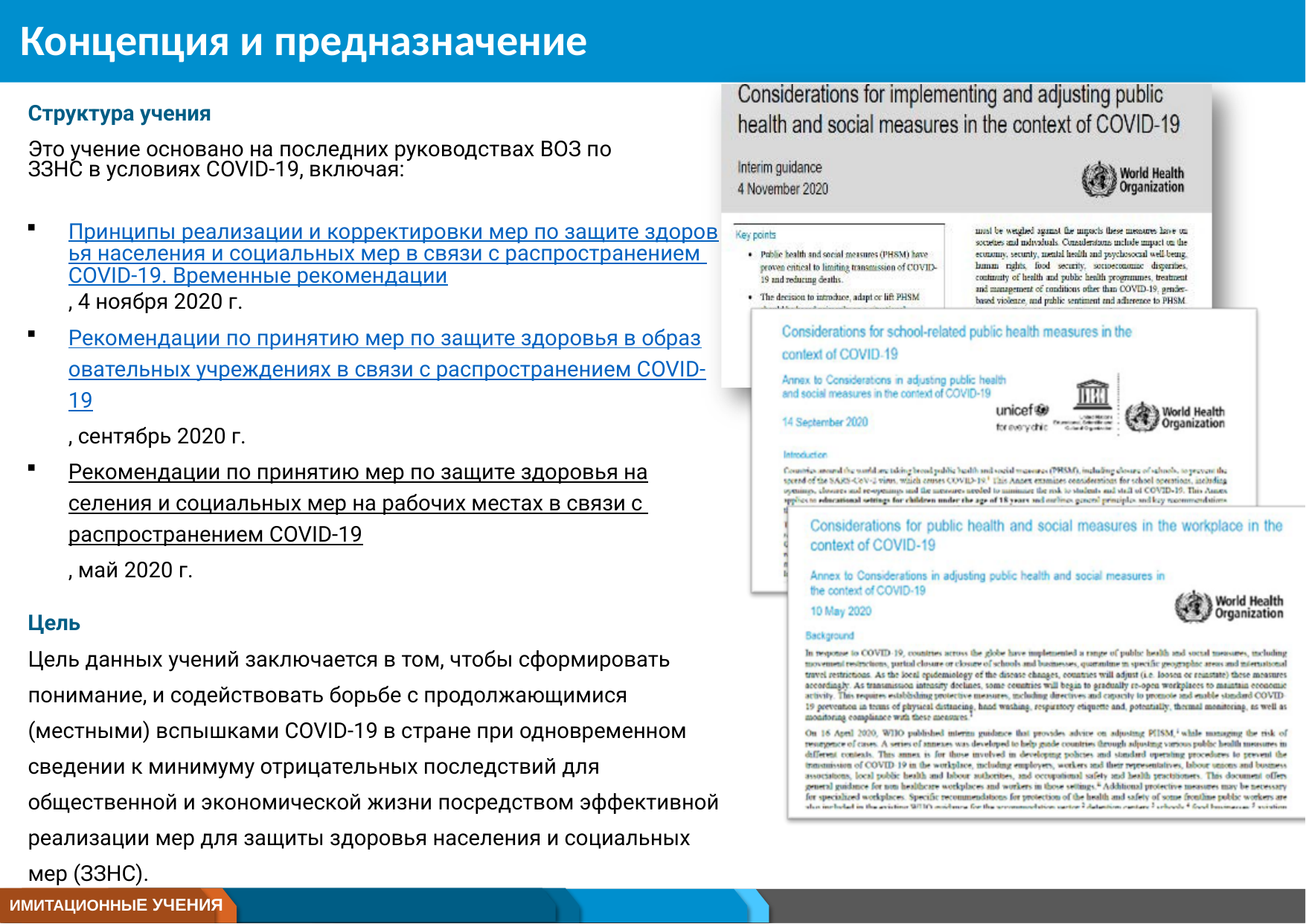

# Концепция и предназначение

Структура учения
Это учение основано на последних руководствах ВОЗ по ЗЗНС в условиях COVID-19, включая:

Принципы реализации и корректировки мер по защите здоровья населения и социальных мер в связи с распространением COVID-19. Временные рекомендации, 4 ноября 2020 г.
Рекомендации по принятию мер по защите здоровья в образовательных учреждениях в связи с распространением COVID-19, сентябрь 2020 г.
Рекомендации по принятию мер по защите здоровья населения и социальных мер на рабочих местах в связи с распространением COVID-19, май 2020 г.

Цель
Цель данных учений заключается в том, чтобы сформировать понимание, и содействовать борьбе с продолжающимися (местными) вспышками COVID-19 в стране при одновременном сведении к минимуму отрицательных последствий для общественной и экономической жизни посредством эффективной реализации мер для защиты здоровья населения и социальных мер (ЗЗНС).

ИМИТАЦИОННЫЕ УЧЕНИЯ